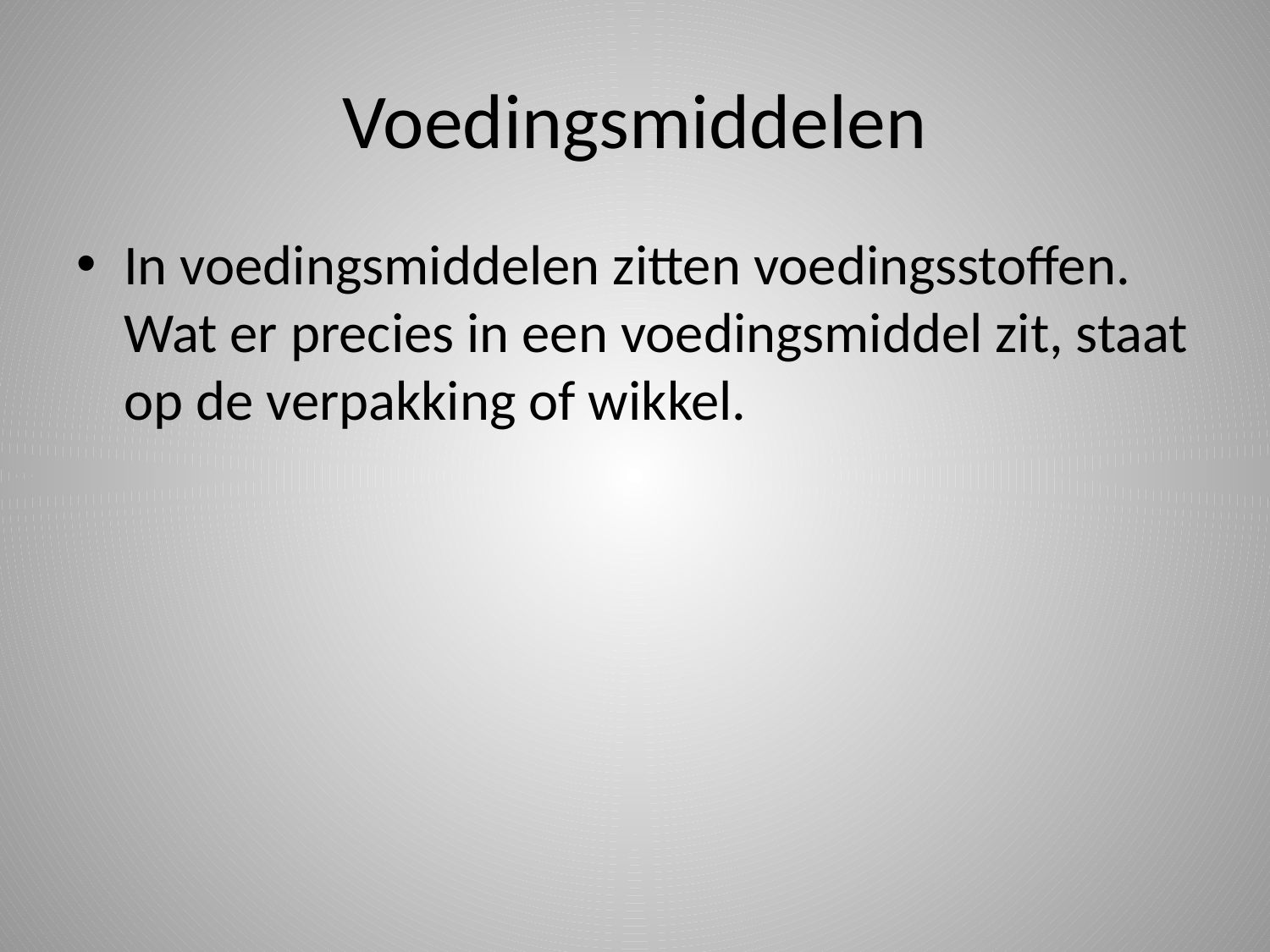

# Voedingsmiddelen
In voedingsmiddelen zitten voedingsstoffen. Wat er precies in een voedingsmiddel zit, staat op de verpakking of wikkel.